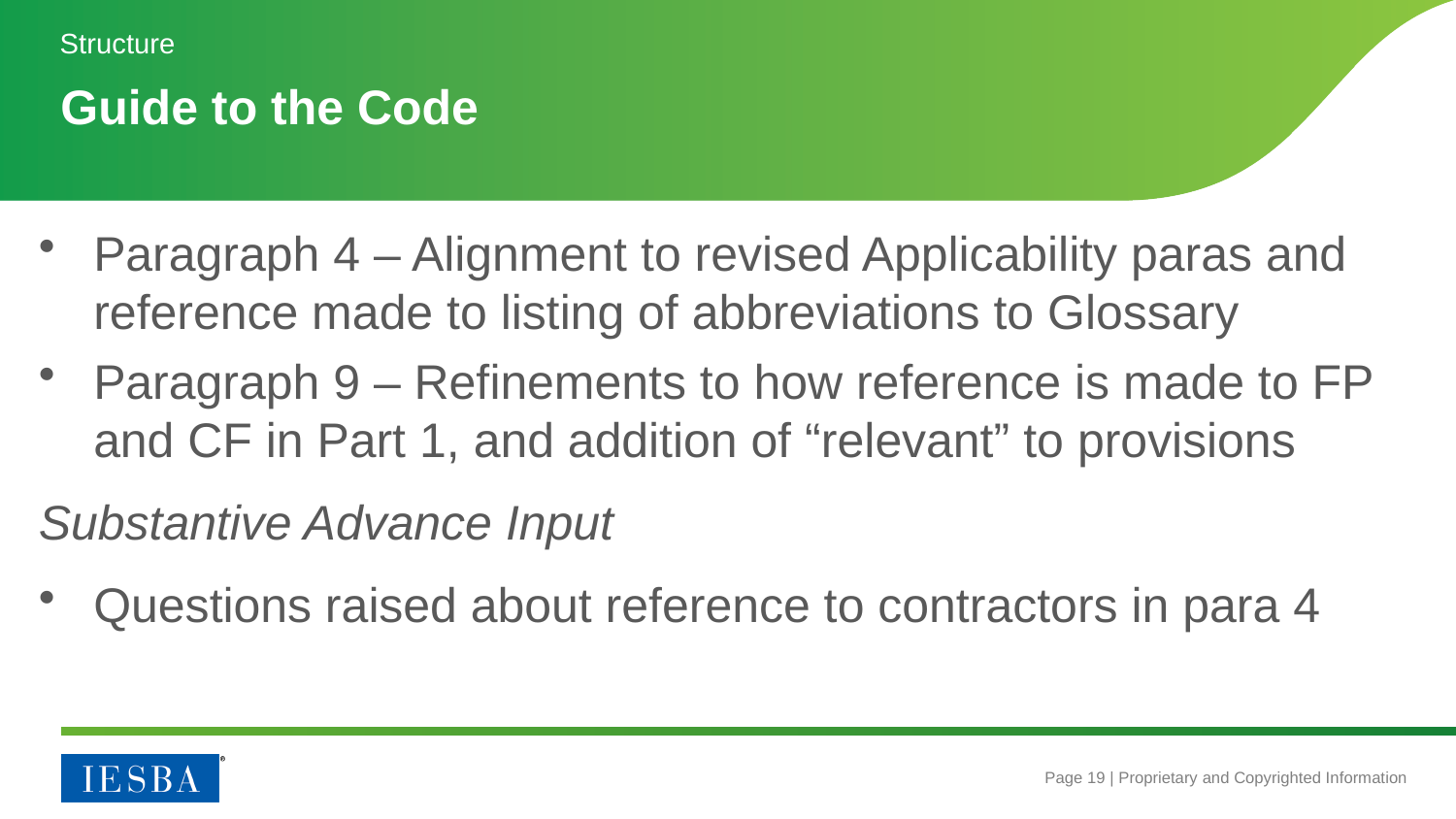

Structure
# Guide to the Code
Paragraph 4 – Alignment to revised Applicability paras and reference made to listing of abbreviations to Glossary
Paragraph 9 – Refinements to how reference is made to FP and CF in Part 1, and addition of “relevant” to provisions
Substantive Advance Input
Questions raised about reference to contractors in para 4